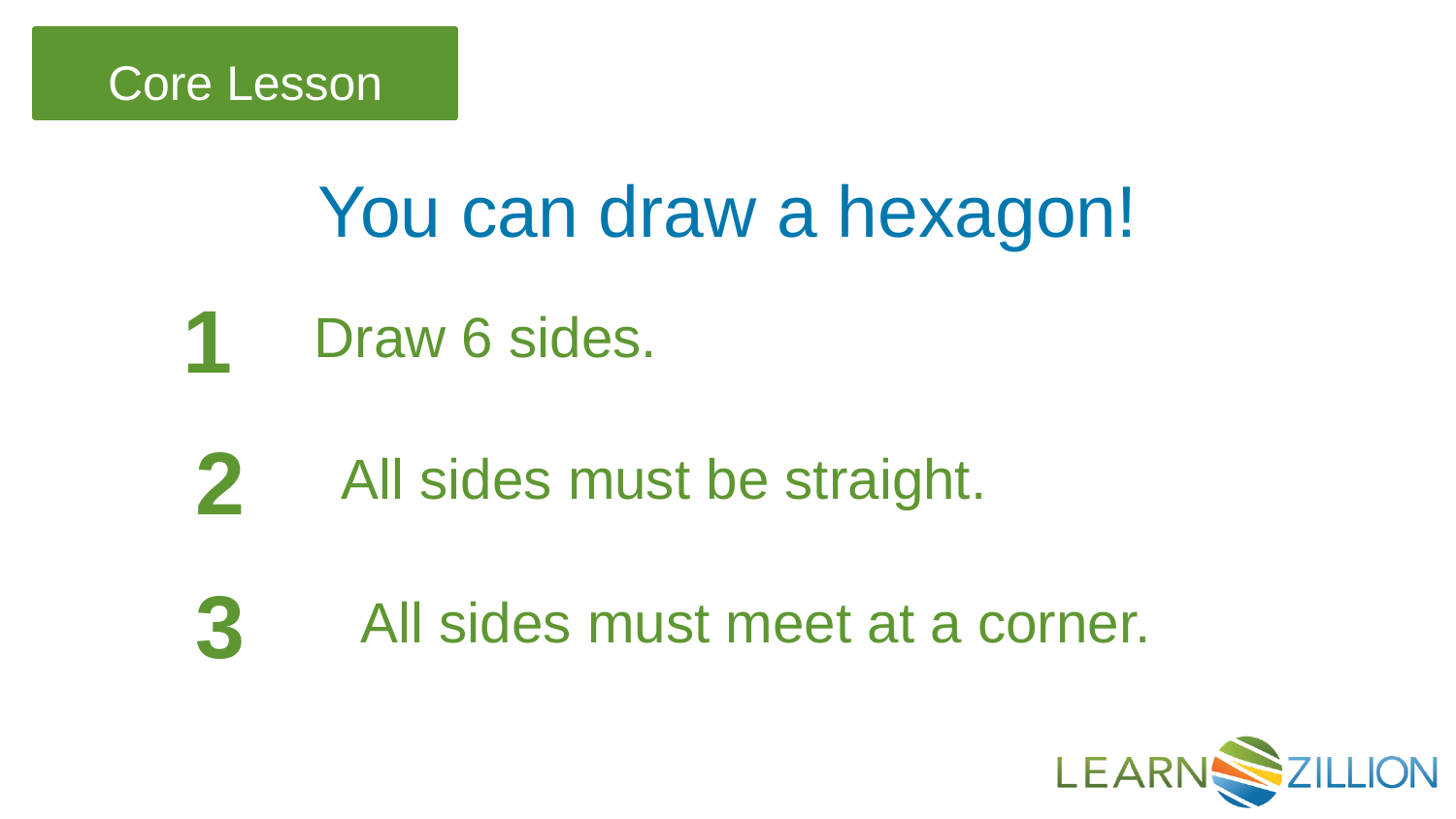

You can draw a hexagon!
1
Draw 6 sides.
2
All sides must be straight.
3
All sides must meet at a corner.